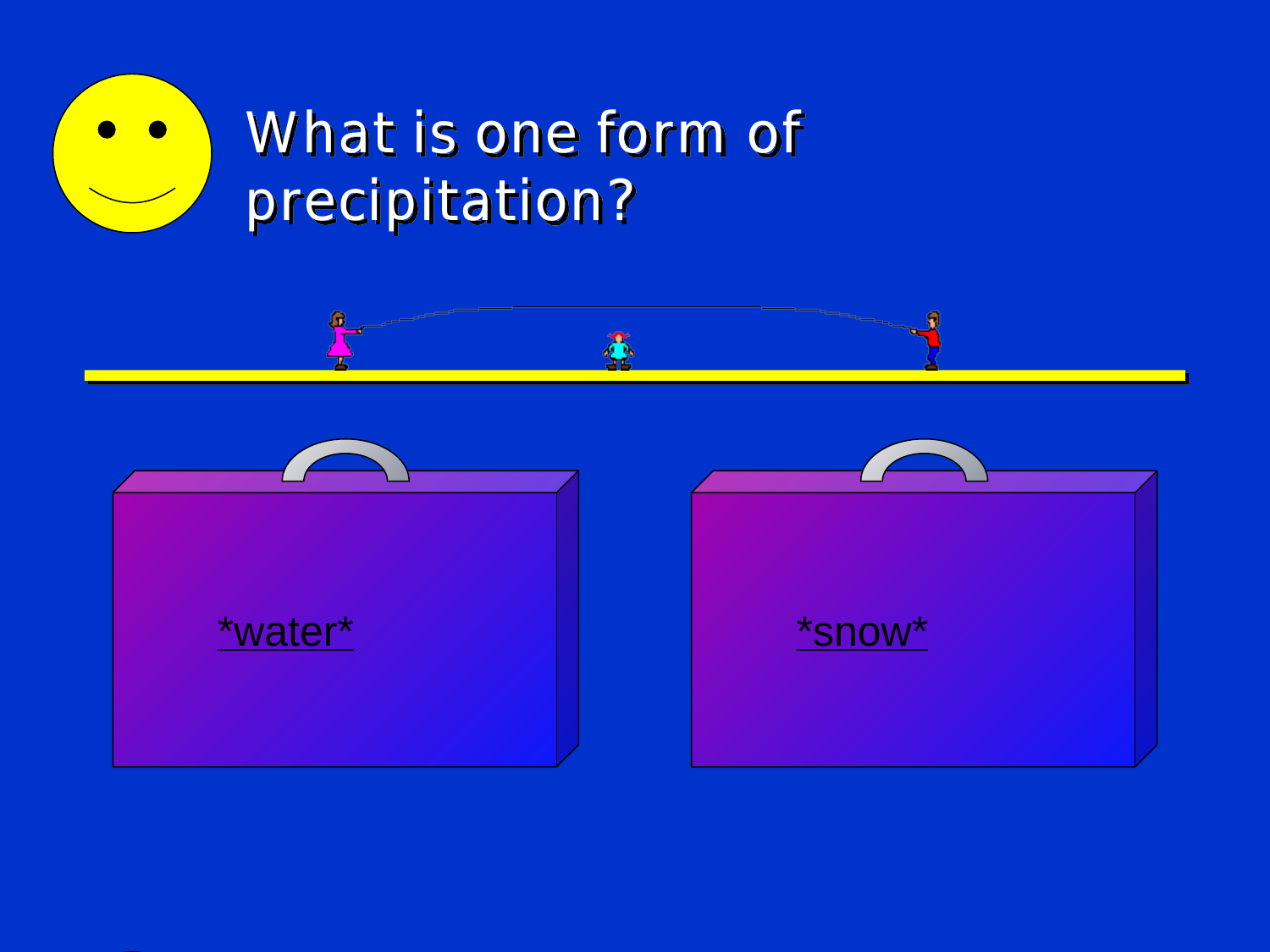

# What is one form of precipitation?
*water*
*snow*